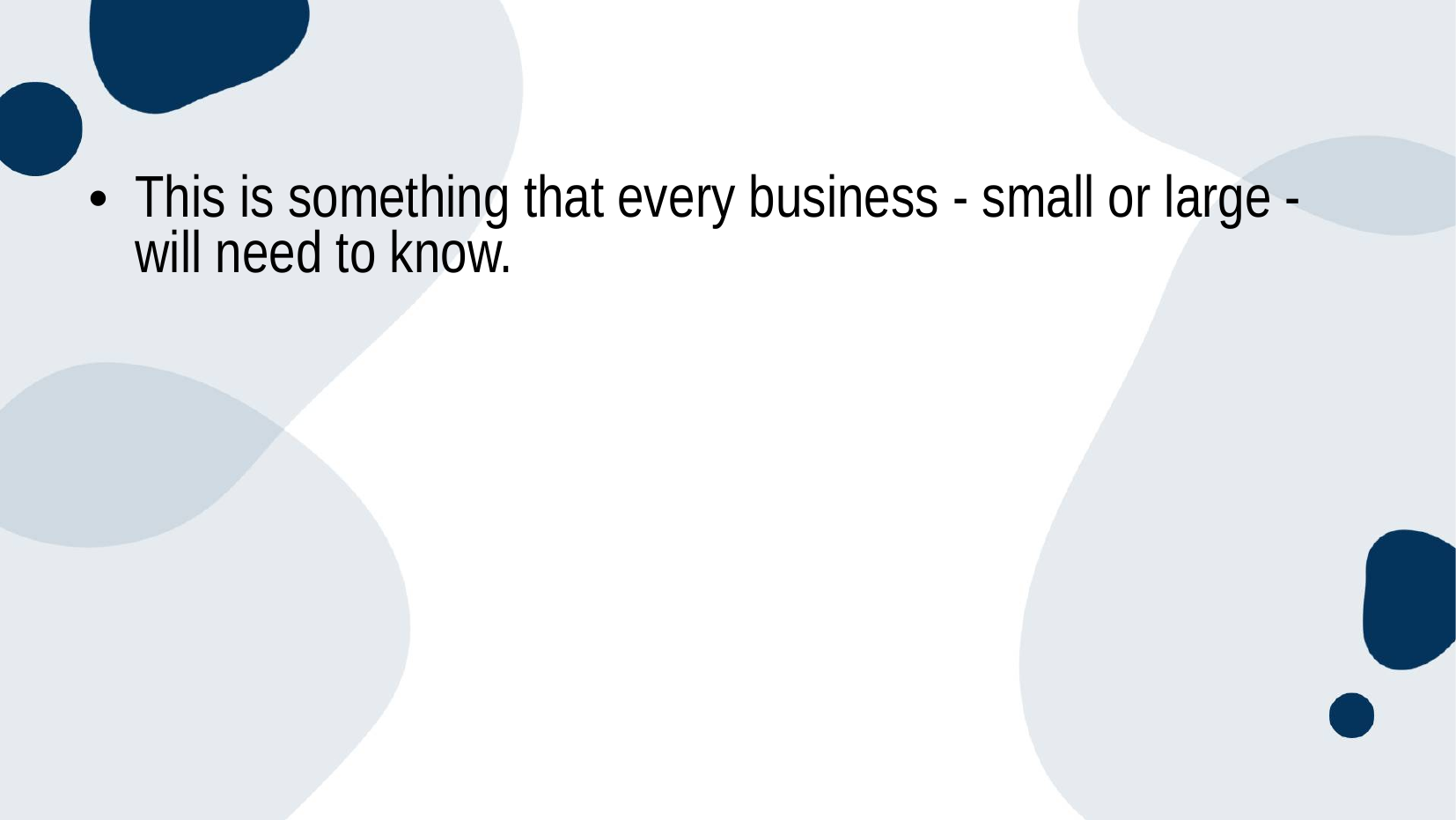

#
This is something that every business - small or large - will need to know.